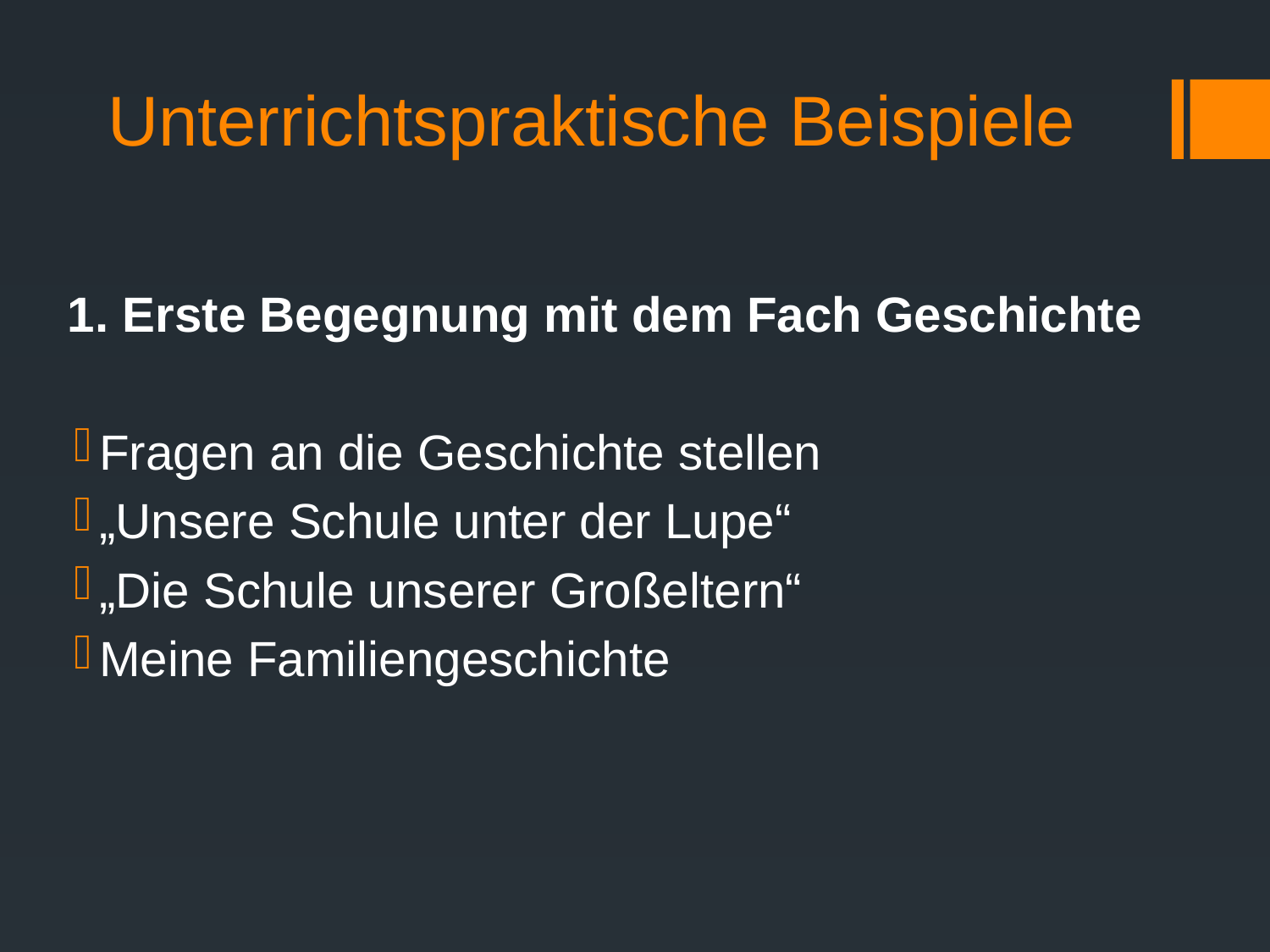

# Unterrichtspraktische Beispiele
1. Erste Begegnung mit dem Fach Geschichte

Fragen an die Geschichte stellen
„Unsere Schule unter der Lupe“
„Die Schule unserer Großeltern“
Meine Familiengeschichte